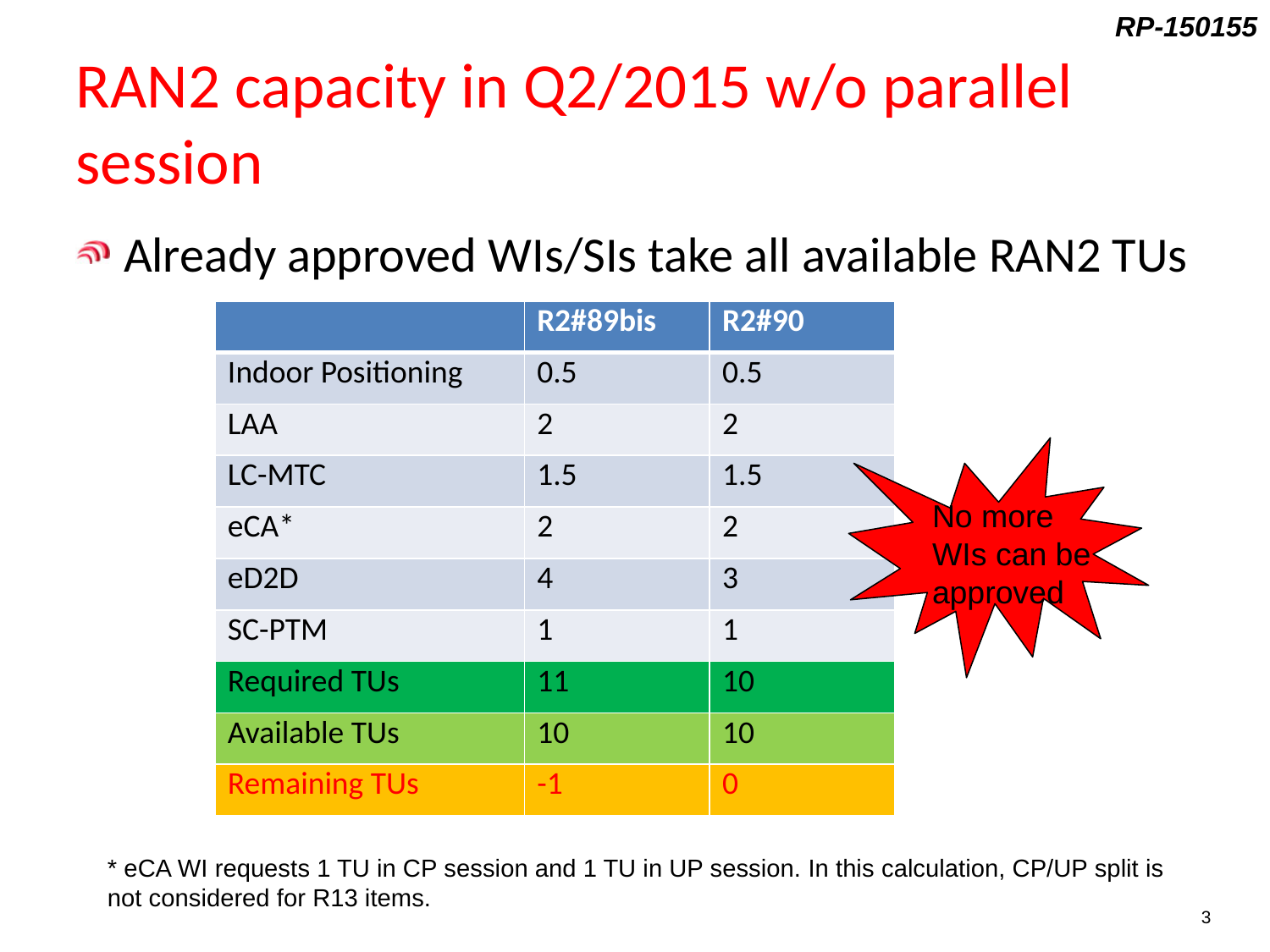

# RAN2 capacity in Q2/2015 w/o parallel session
Already approved WIs/SIs take all available RAN2 TUs
|  | R2#89bis | R2#90 |
| --- | --- | --- |
| Indoor Positioning | 0.5 | 0.5 |
| LAA | 2 | 2 |
| LC-MTC | 1.5 | 1.5 |
| eCA\* | 2 | 2 |
| eD2D | 4 | 3 |
| SC-PTM | 1 | 1 |
| Required TUs | 11 | 10 |
| Available TUs | 10 | 10 |
| Remaining TUs | -1 | 0 |

No more WIs can be approved
* eCA WI requests 1 TU in CP session and 1 TU in UP session. In this calculation, CP/UP split is not considered for R13 items.
3